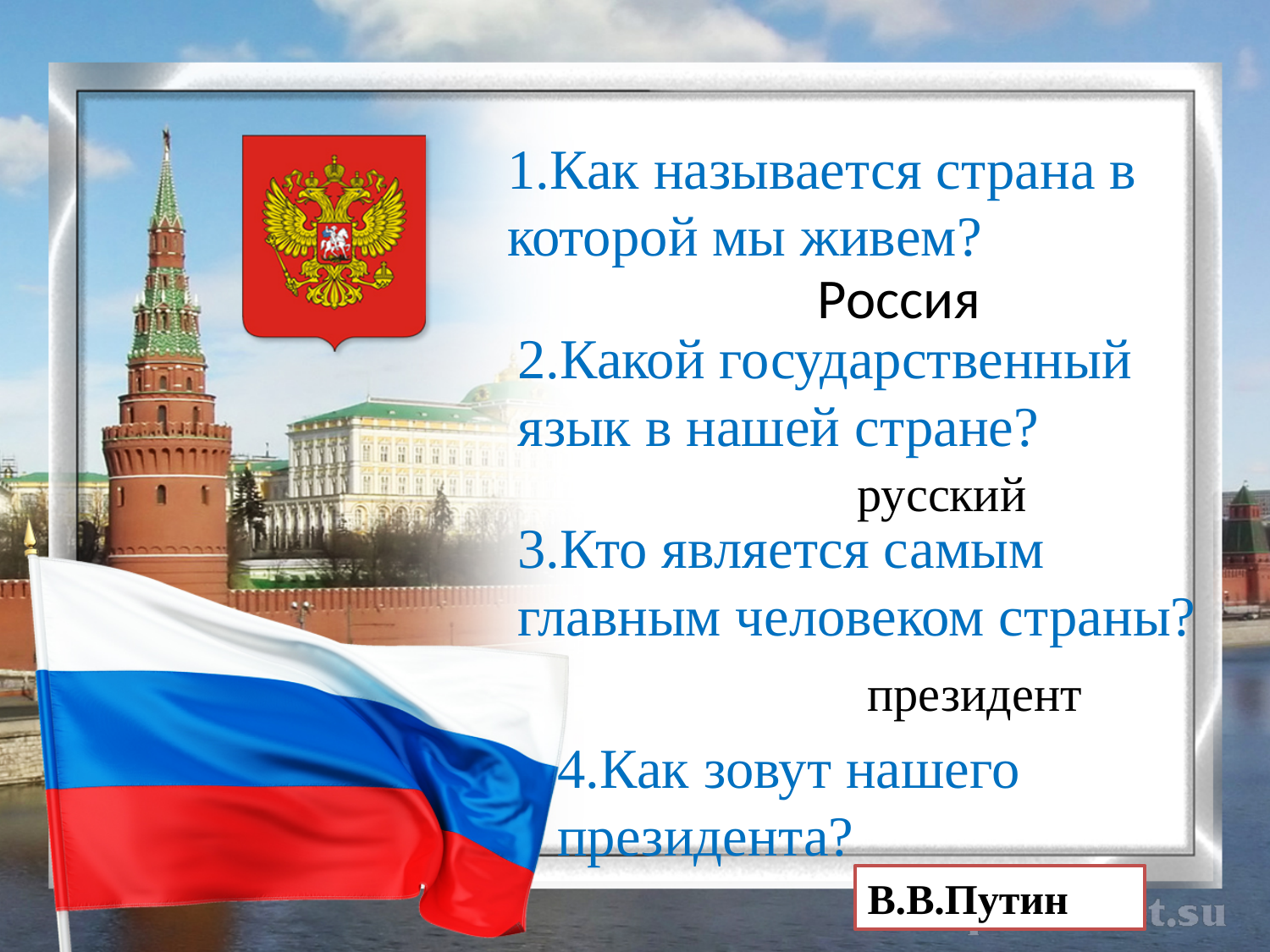

1.Как называется страна в которой мы живем?
Россия
2.Какой государственный
язык в нашей стране?
русский
3.Кто является самым главным человеком страны?
президент
4.Как зовут нашего
президента?
В.В.Путин